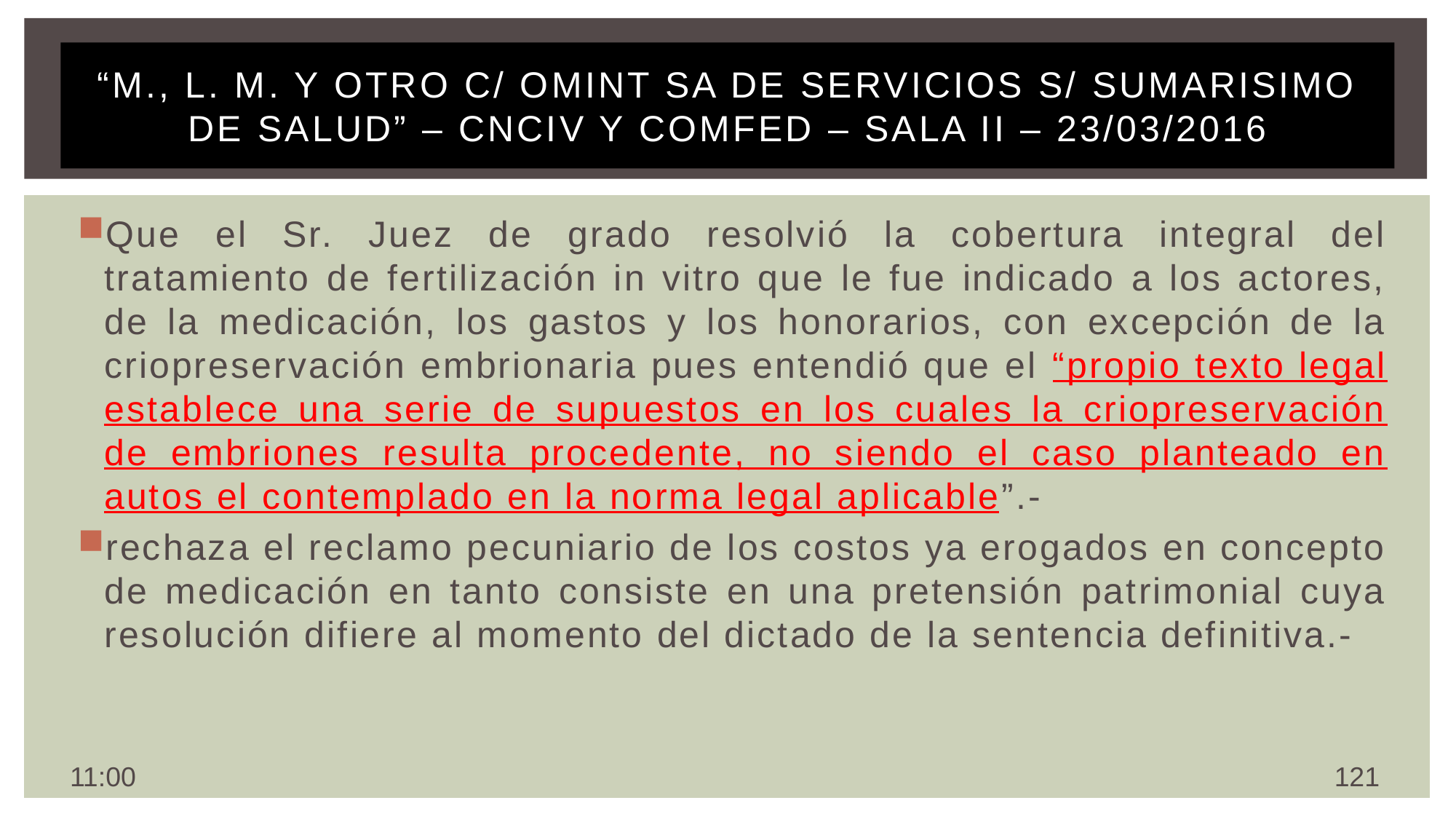

# “M., L. M. y otro c/ Omint SA de Servicios s/ sumarisimo de salud” – CNCIV Y COMFED – SALA II – 23/03/2016
Que el Sr. Juez de grado resolvió la cobertura integral del tratamiento de fertilización in vitro que le fue indicado a los actores, de la medicación, los gastos y los honorarios, con excepción de la criopreservación embrionaria pues entendió que el “propio texto legal establece una serie de supuestos en los cuales la criopreservación de embriones resulta procedente, no siendo el caso planteado en autos el contemplado en la norma legal aplicable”.-
rechaza el reclamo pecuniario de los costos ya erogados en concepto de medicación en tanto consiste en una pretensión patrimonial cuya resolución difiere al momento del dictado de la sentencia definitiva.-

121
11:00